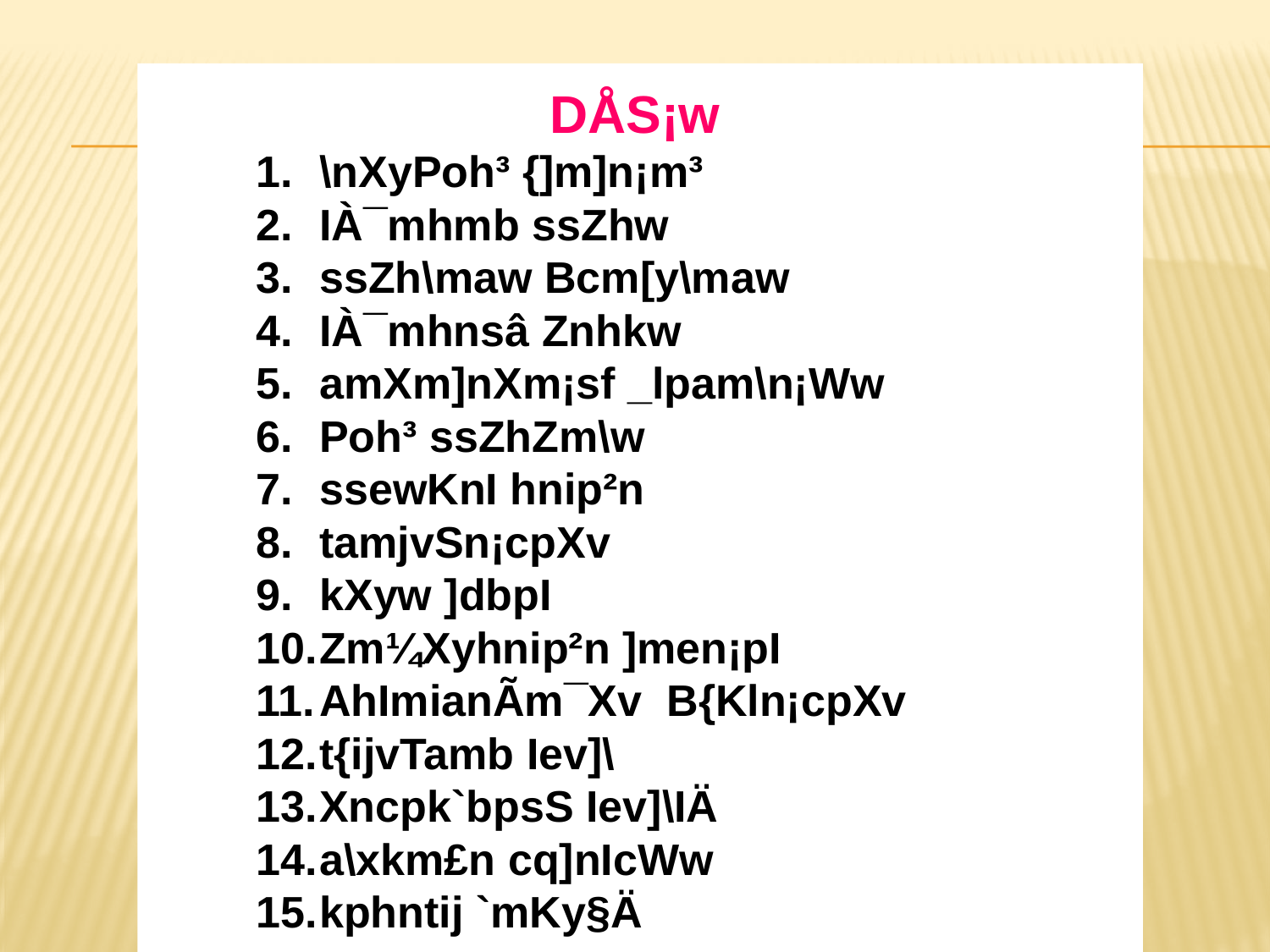

DÅS¡w
\nXyPoh³ {]m]n¡m³
IÀ¯mhmb ssZhw
ssZh\maw Bcm[y\maw
IÀ¯mhnsâ Znhkw
amXm]nXm¡sf _lpam\n¡Ww
Poh³ ssZhZm\w
ssewKnI hnip²n
tamjvSn¡cpXv
kXyw ]dbpI
Zm¼Xyhnip²n ]men¡pI
AhImianÃm¯Xv  B{Kln¡cpXv
t{ijvTamb Iev]\
Xncpk`bpsS Iev]\IÄ
a\xkm£n cq]nIcWw
kphntij `mKy§Ä